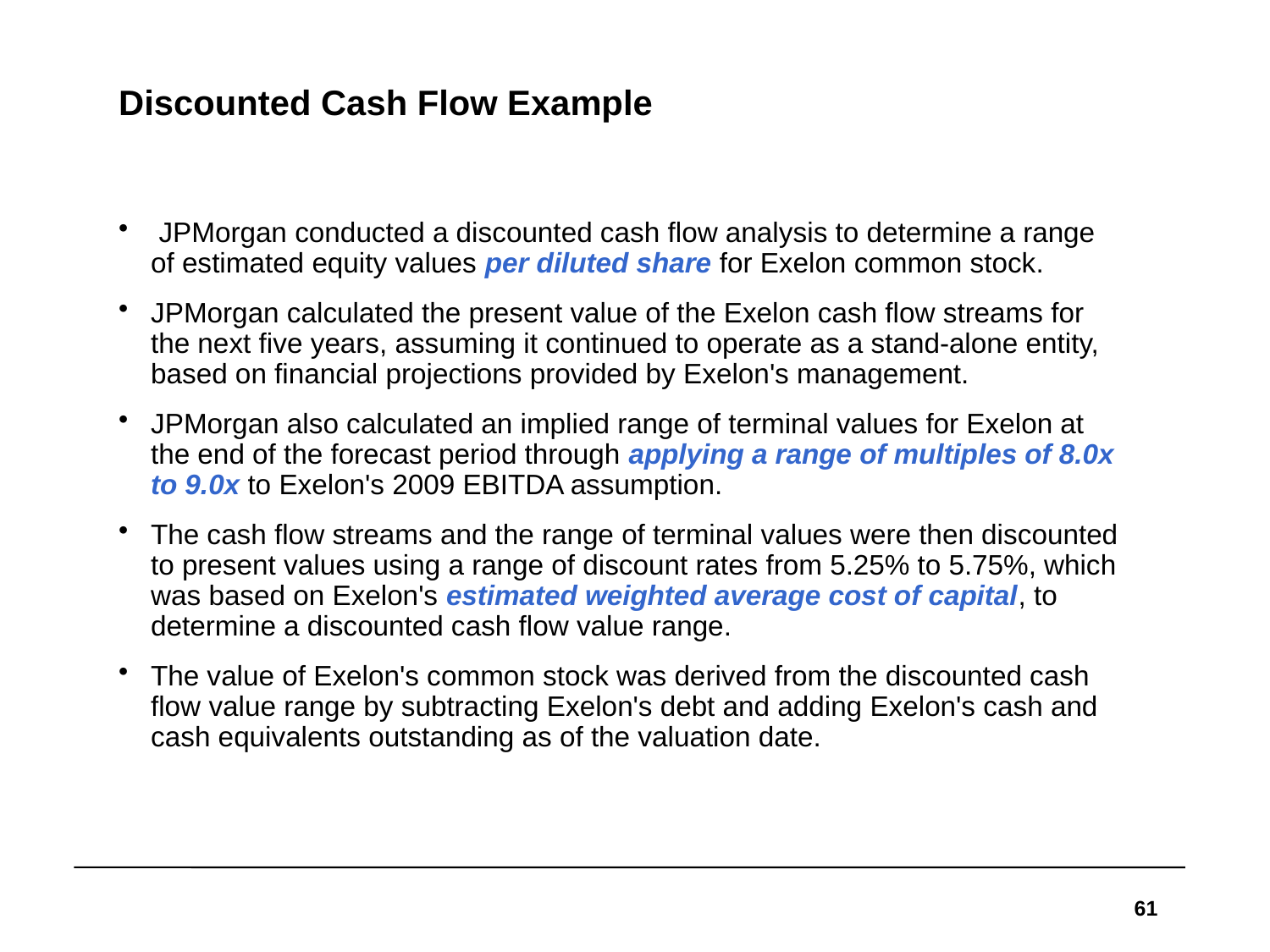

# Discounted Cash Flow Example
 JPMorgan conducted a discounted cash flow analysis to determine a range of estimated equity values per diluted share for Exelon common stock.
JPMorgan calculated the present value of the Exelon cash flow streams for the next five years, assuming it continued to operate as a stand-alone entity, based on financial projections provided by Exelon's management.
JPMorgan also calculated an implied range of terminal values for Exelon at the end of the forecast period through applying a range of multiples of 8.0x to 9.0x to Exelon's 2009 EBITDA assumption.
The cash flow streams and the range of terminal values were then discounted to present values using a range of discount rates from 5.25% to 5.75%, which was based on Exelon's estimated weighted average cost of capital, to determine a discounted cash flow value range.
The value of Exelon's common stock was derived from the discounted cash flow value range by subtracting Exelon's debt and adding Exelon's cash and cash equivalents outstanding as of the valuation date.